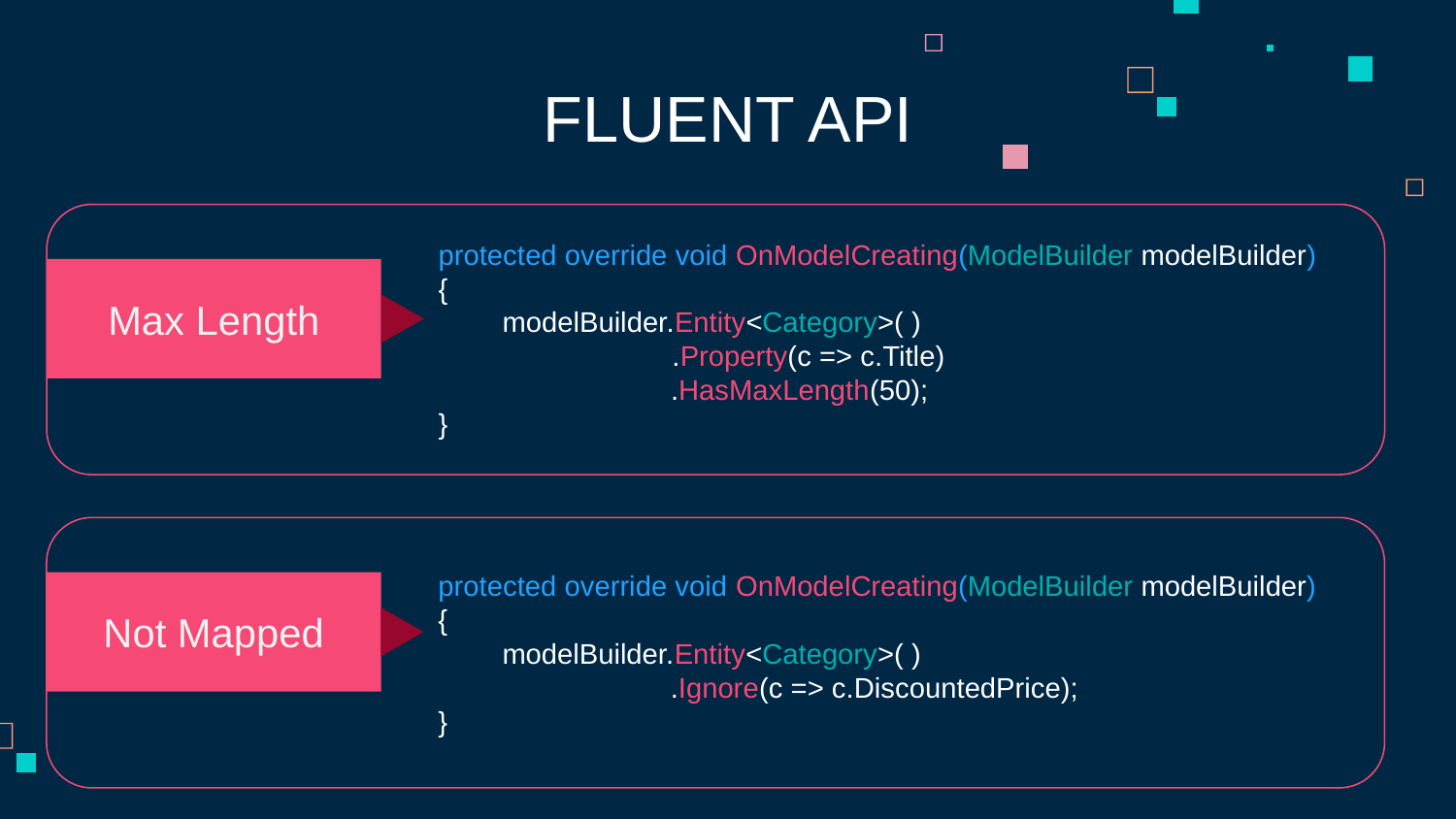

FLUENT API

protected override void OnModelCreating(ModelBuilder modelBuilder)
{
        modelBuilder.Entity<Category>( )
	           .Property(c => c.Title)
                             .HasMaxLength(50);
}
Max Length

protected override void OnModelCreating(ModelBuilder modelBuilder)
{
        modelBuilder.Entity<Category>( )
                             .Ignore(c => c.DiscountedPrice);
}
Not Mapped